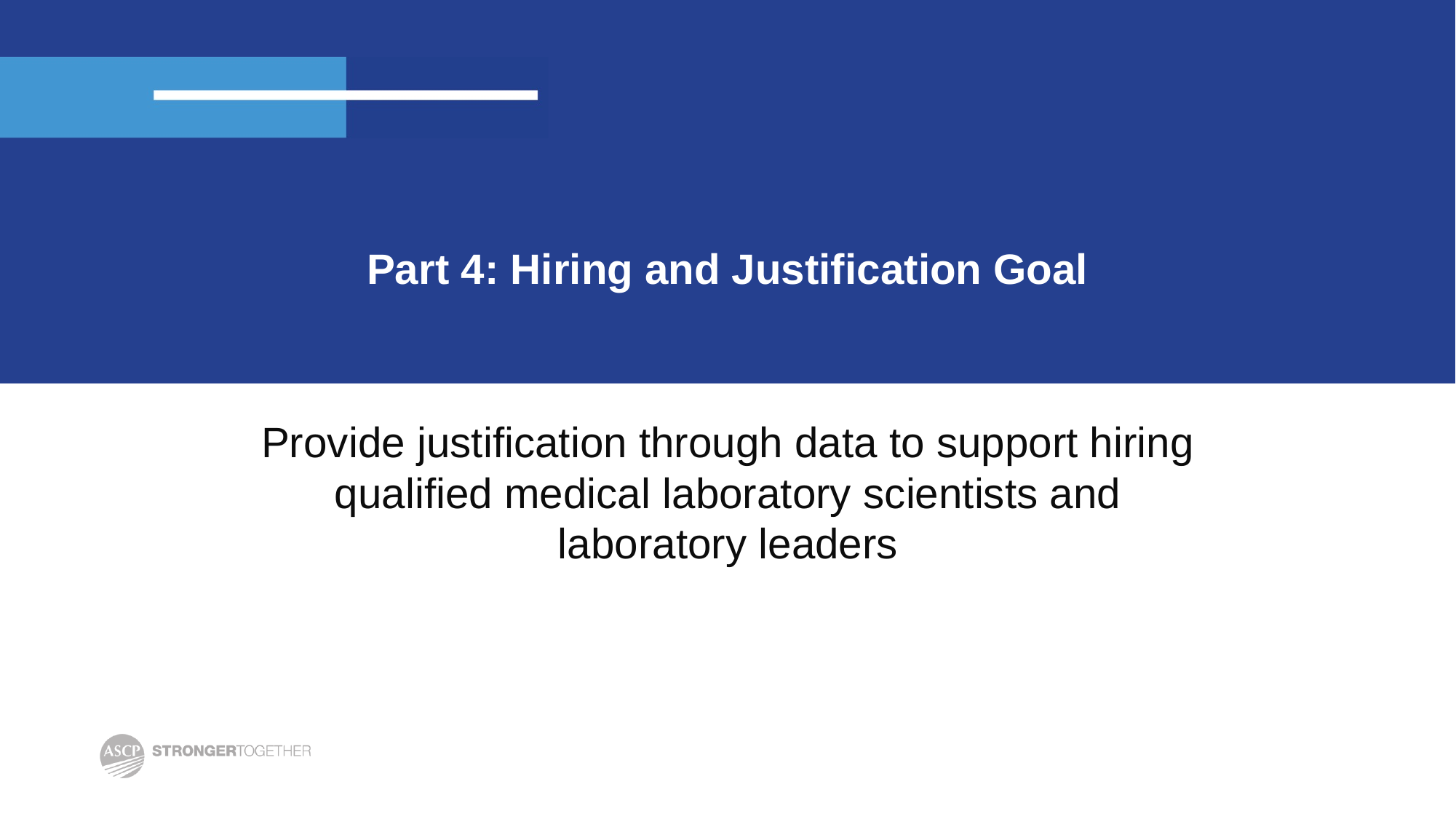

# Part 4: Hiring and Justification Goal
Provide justification through data to support hiring qualified medical laboratory scientists and laboratory leaders